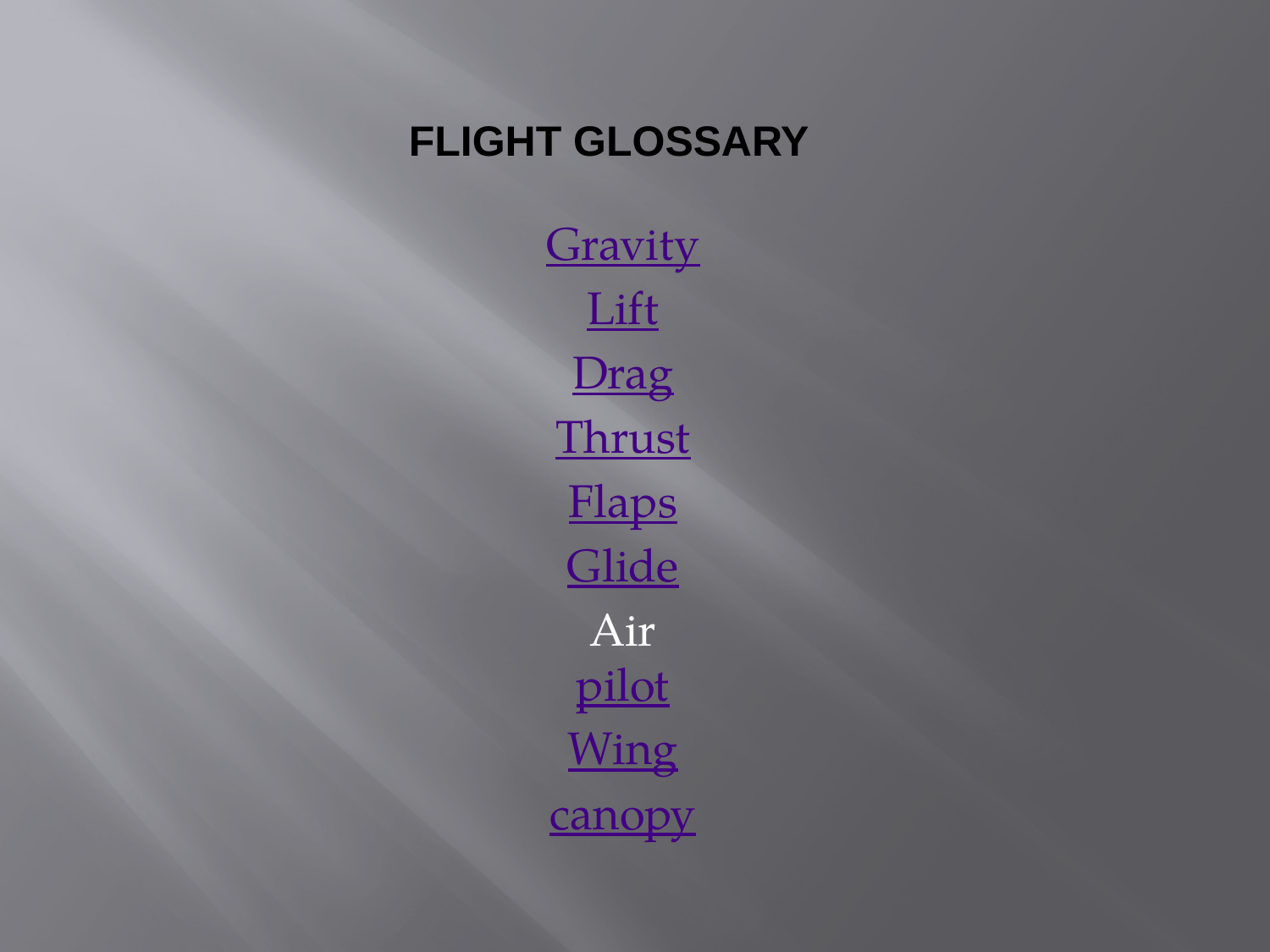

# FLIGHT GLOSSARY
Gravity
Lift
Drag
Thrust
Flaps
Glide
Air
pilot
Wing
canopy